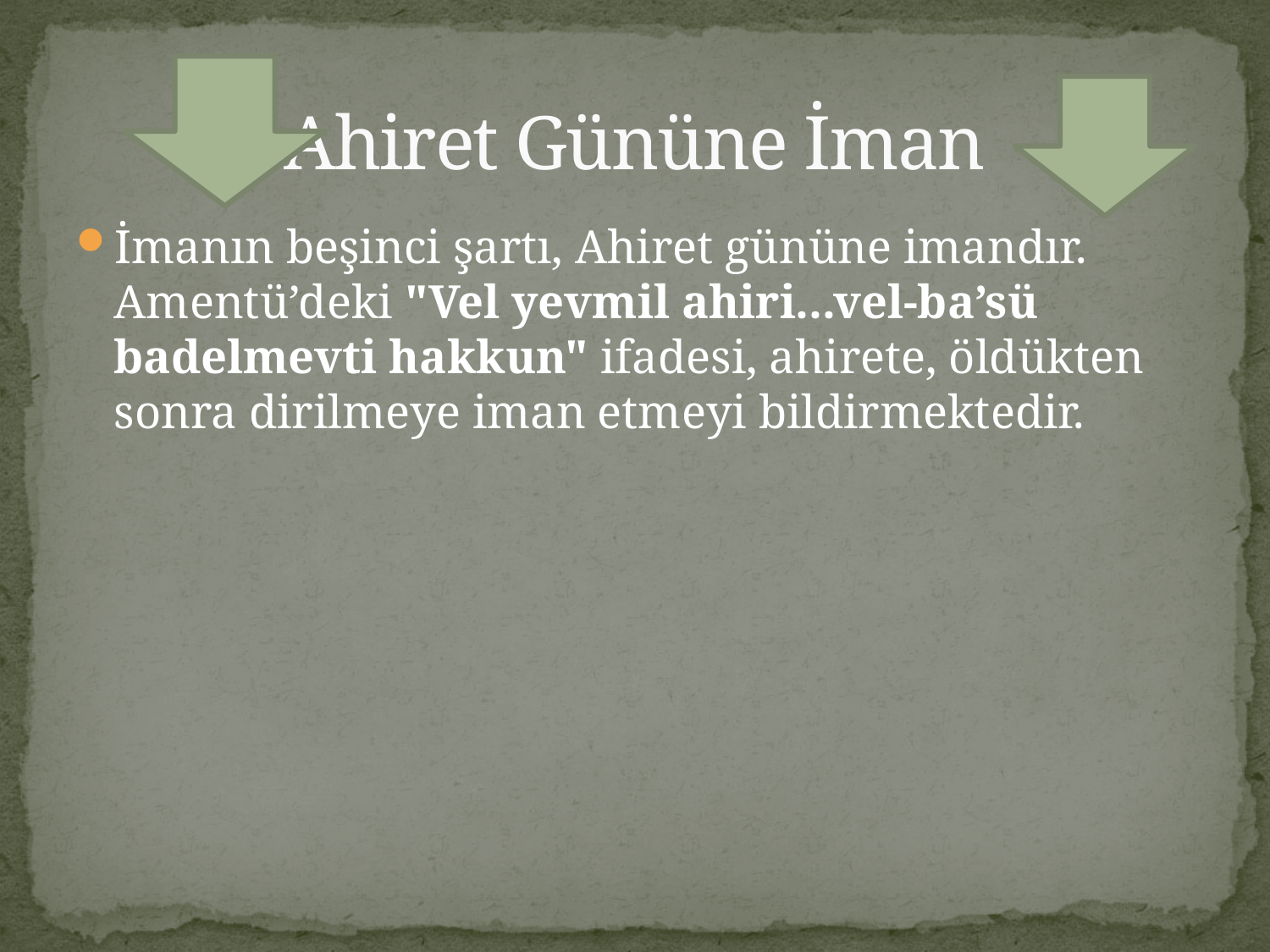

# Ahiret Gününe İman

İmanın beşinci şartı, Ahiret gününe imandır. Amentü’deki "Vel yevmil ahiri...vel-ba’sü badelmevti hakkun" ifadesi, ahirete, öldükten sonra dirilmeye iman etmeyi bildirmektedir.